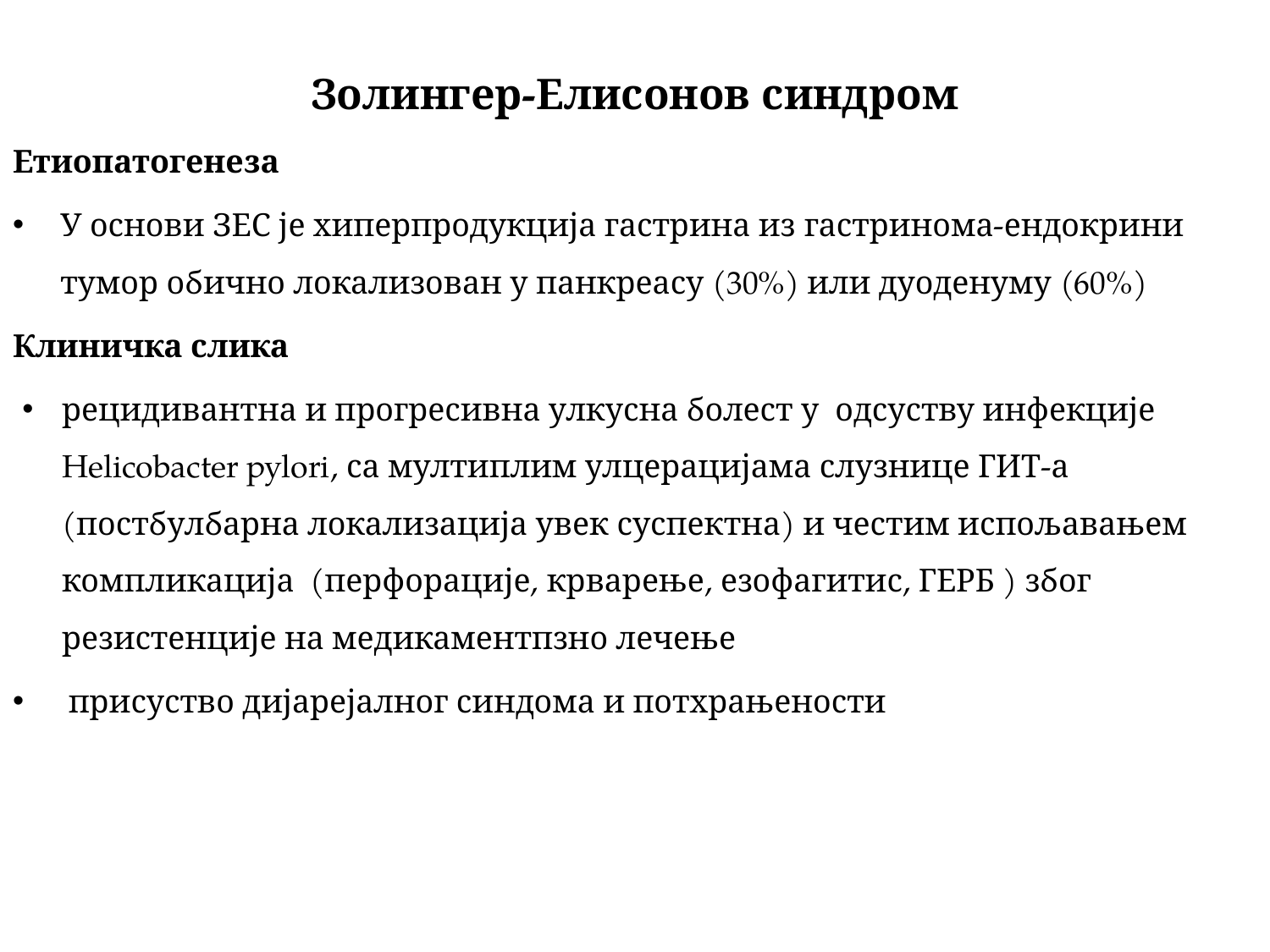

# Золингер-Елисонов синдром
Етиопатогенеза
У основи ЗЕС је хиперпродукција гастрина из гастринома-ендокрини тумор обично локализован у панкреасу (30%) или дуоденуму (60%)
Клиничка слика
рецидивантна и прогресивна улкусна болест у  одсуству инфекције Helicobacter pylori, са мултиплим улцерацијама слузнице ГИТ-а (постбулбарна локализација увек суспектна) и честим испољавањем компликација  (перфорације, крварење, езофагитис, ГЕРБ ) због резистенције на медикаментпзно лечење
 присуство дијарејалног синдома и потхрањености